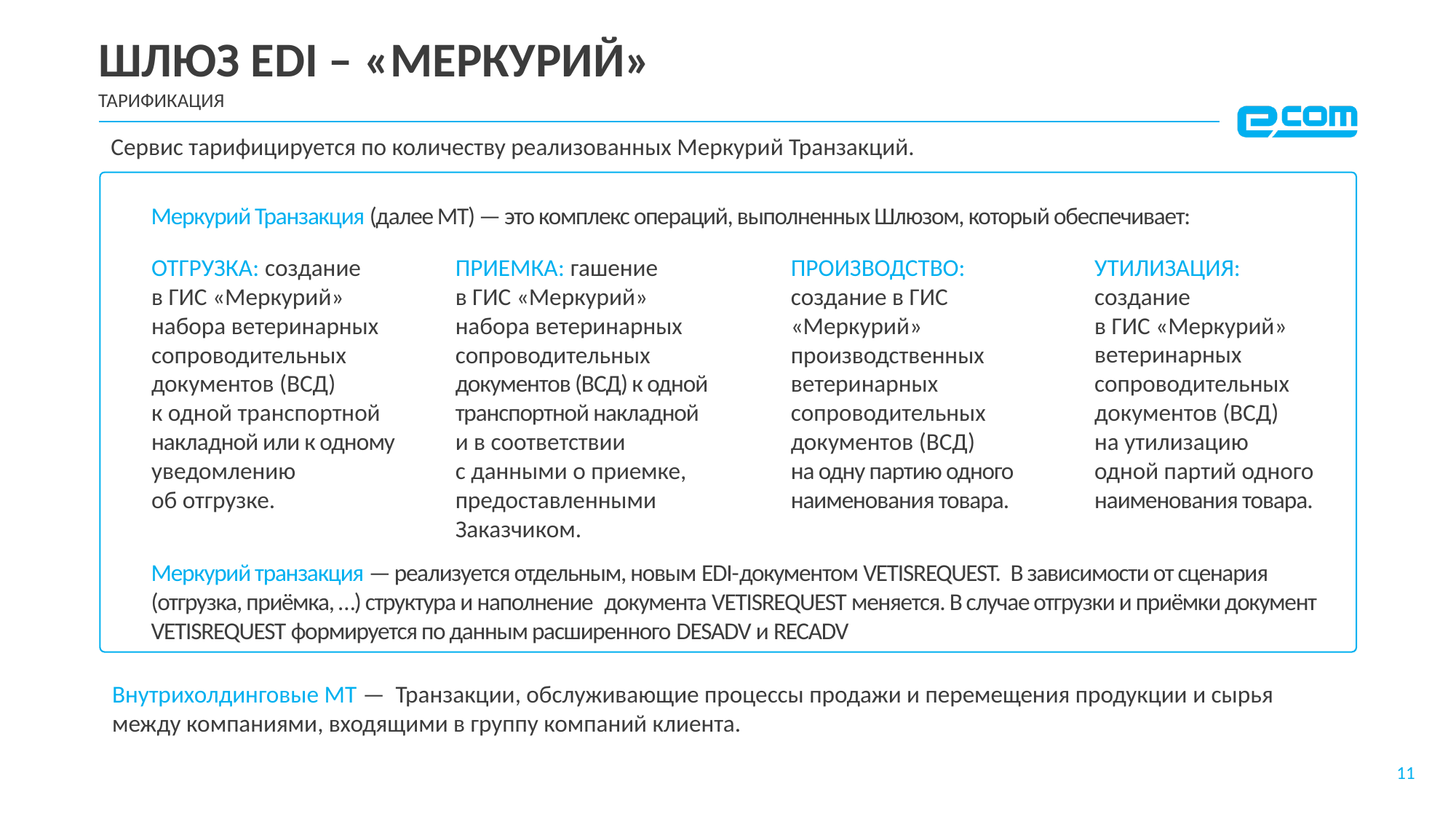

ШЛЮЗ EDI – «МЕРКУРИЙ»
ТАРИФИКАЦИЯ
Сервис тарифицируется по количеству реализованных Меркурий Транзакций.

Меркурий Транзакция (далее МТ) — это комплекс операций, выполненных Шлюзом, который обеспечивает:
ОТГРУЗКА: создание
в ГИС «Меркурий»
набора ветеринарных сопроводительных документов (ВСД)
к одной транспортной накладной или к одному уведомлению
об отгрузке.
ПРИЕМКА: гашение
в ГИС «Меркурий»
набора ветеринарных сопроводительных документов (ВСД) к одной транспортной накладной
и в соответствии
с данными о приемке, предоставленными Заказчиком.
ПРОИЗВОДСТВО:
создание в ГИС «Меркурий» производственных ветеринарных сопроводительных документов (ВСД)
на одну партию одного наименования товара.
УТИЛИЗАЦИЯ:
создание
в ГИС «Меркурий» ветеринарных сопроводительных документов (ВСД)
на утилизацию
одной партий одного наименования товара.
Меркурий транзакция — реализуется отдельным, новым EDI-документом VETISREQUEST.  В зависимости от сценария (отгрузка, приёмка, …) структура и наполнение  документа VETISREQUEST меняется. В случае отгрузки и приёмки документ VETISREQUEST формируется по данным расширенного DESADV и RECADV
Внутрихолдинговые МТ —  Транзакции, обслуживающие процессы продажи и перемещения продукции и сырья между компаниями, входящими в группу компаний клиента.
11